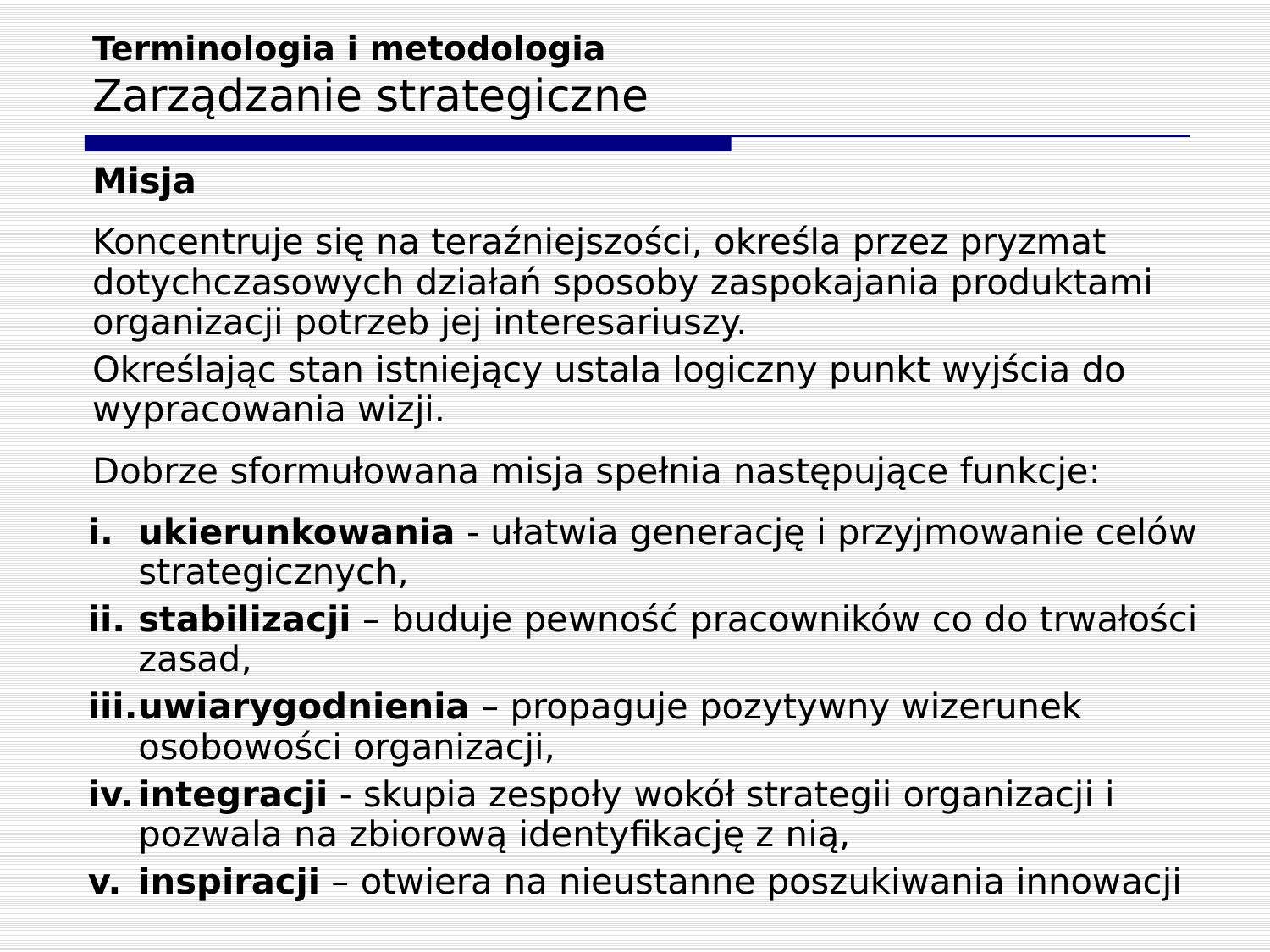

# Terminologia i metodologia Zarządzanie strategiczne
Misja

Koncentruje się na teraźniejszości, określa przez pryzmat dotychczasowych działań sposoby zaspokajania produktami organizacji potrzeb jej interesariuszy.
Określając stan istniejący ustala logiczny punkt wyjścia do wypracowania wizji.

Dobrze sformułowana misja spełnia następujące funkcje:
ukierunkowania - ułatwia generację i przyjmowanie celów strategicznych,
stabilizacji – buduje pewność pracowników co do trwałości zasad,
uwiarygodnienia – propaguje pozytywny wizerunek osobowości organizacji,
integracji - skupia zespoły wokół strategii organizacji i pozwala na zbiorową identyfikację z nią,
inspiracji – otwiera na nieustanne poszukiwania innowacji